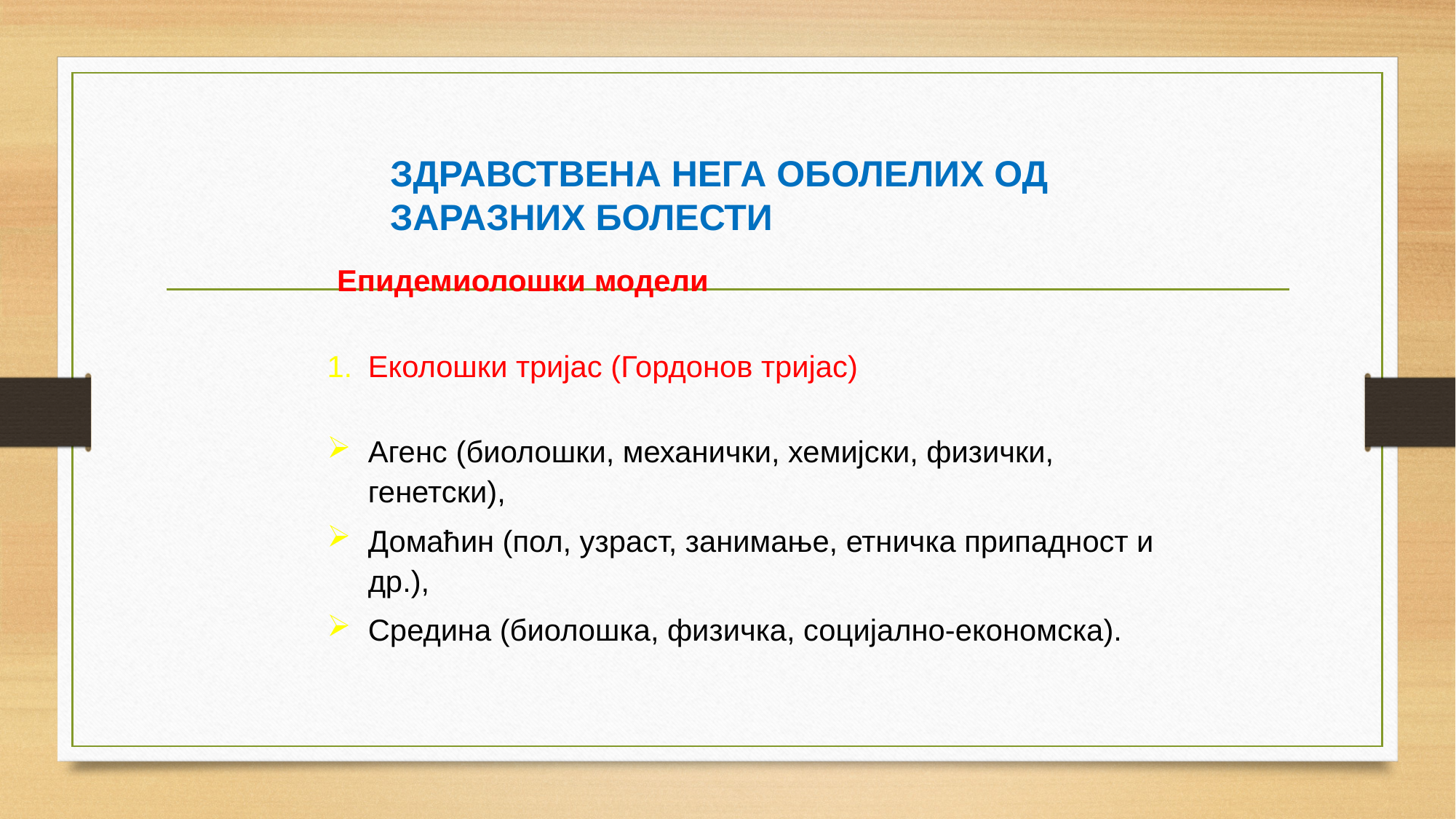

ЗДРАВСТВЕНА НЕГА ОБОЛЕЛИХ ОД
      ЗАРАЗНИХ БОЛЕСТИ
Епидемиолошки модели
Еколошки тријас (Гордонов тријас)
Агенс (биолошки, механички, хемијски, физички, генетски),
Домаћин (пол, узраст, занимање, етничка припадност и др.),
Средина (биолошка, физичка, социјално-економска).